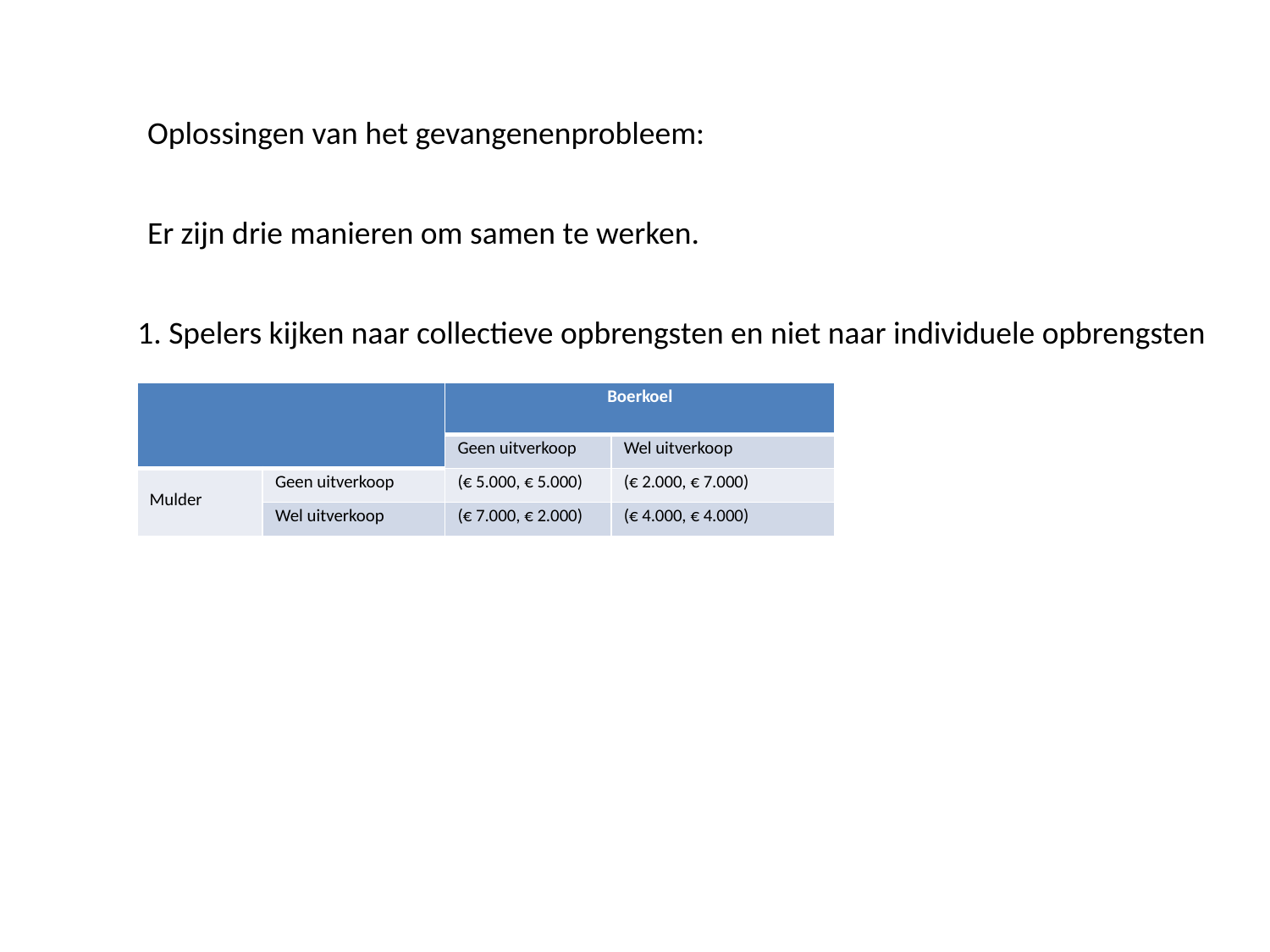

Oplossingen van het gevangenenprobleem:
Er zijn drie manieren om samen te werken.
1. Spelers kijken naar collectieve opbrengsten en niet naar individuele opbrengsten
|  |  | Boerkoel |  |
| --- | --- | --- | --- |
|  |  | Geen uitverkoop | Wel uitverkoop |
| Mulder | Geen uitverkoop | (€ 5.000, € 5.000) | (€ 2.000, € 7.000) |
|  | Wel uitverkoop | (€ 7.000, € 2.000) | (€ 4.000, € 4.000) |